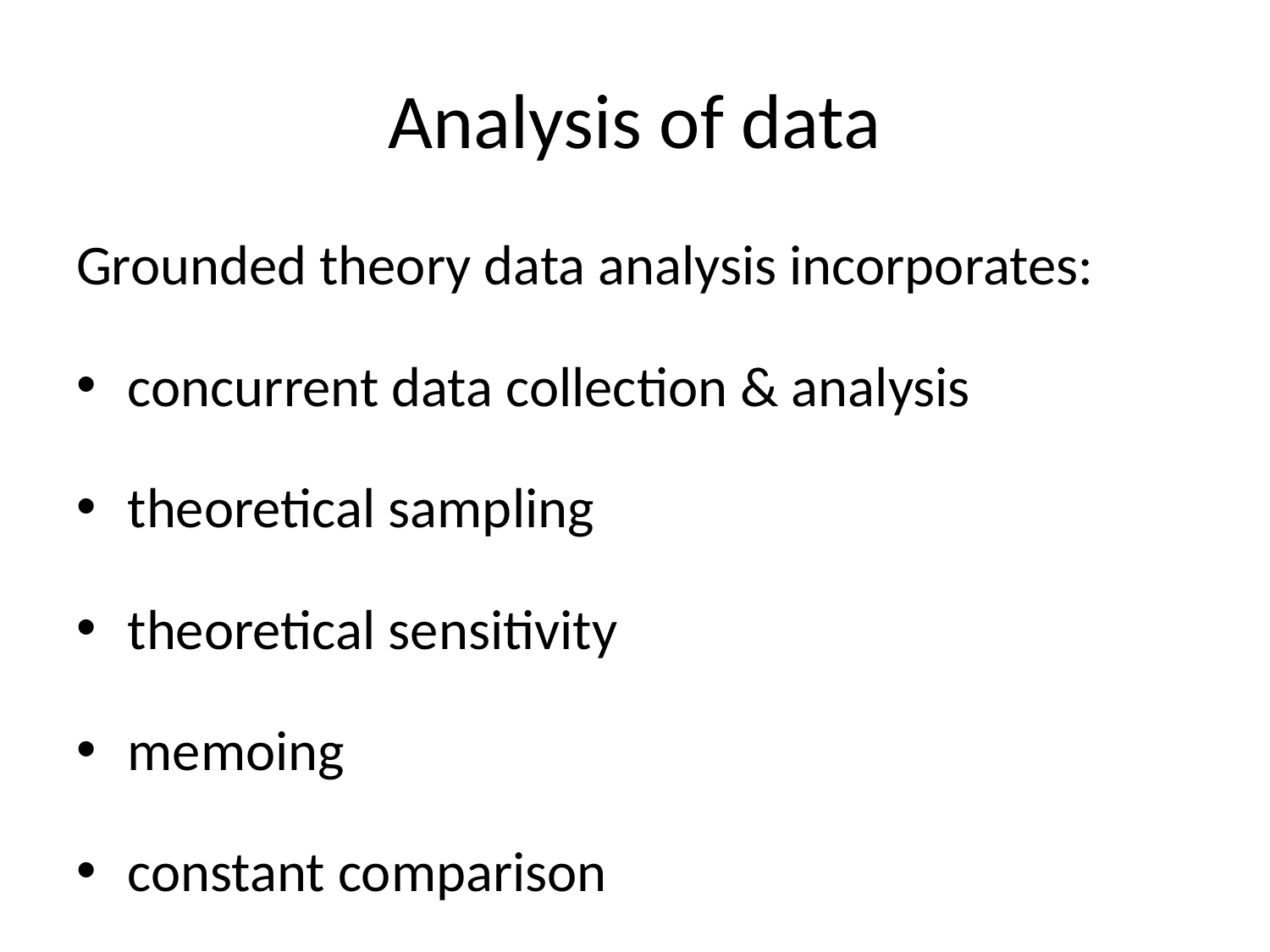

# Analysis of data
Grounded theory data analysis incorporates:
concurrent data collection & analysis
theoretical sampling
theoretical sensitivity
memoing
constant comparison